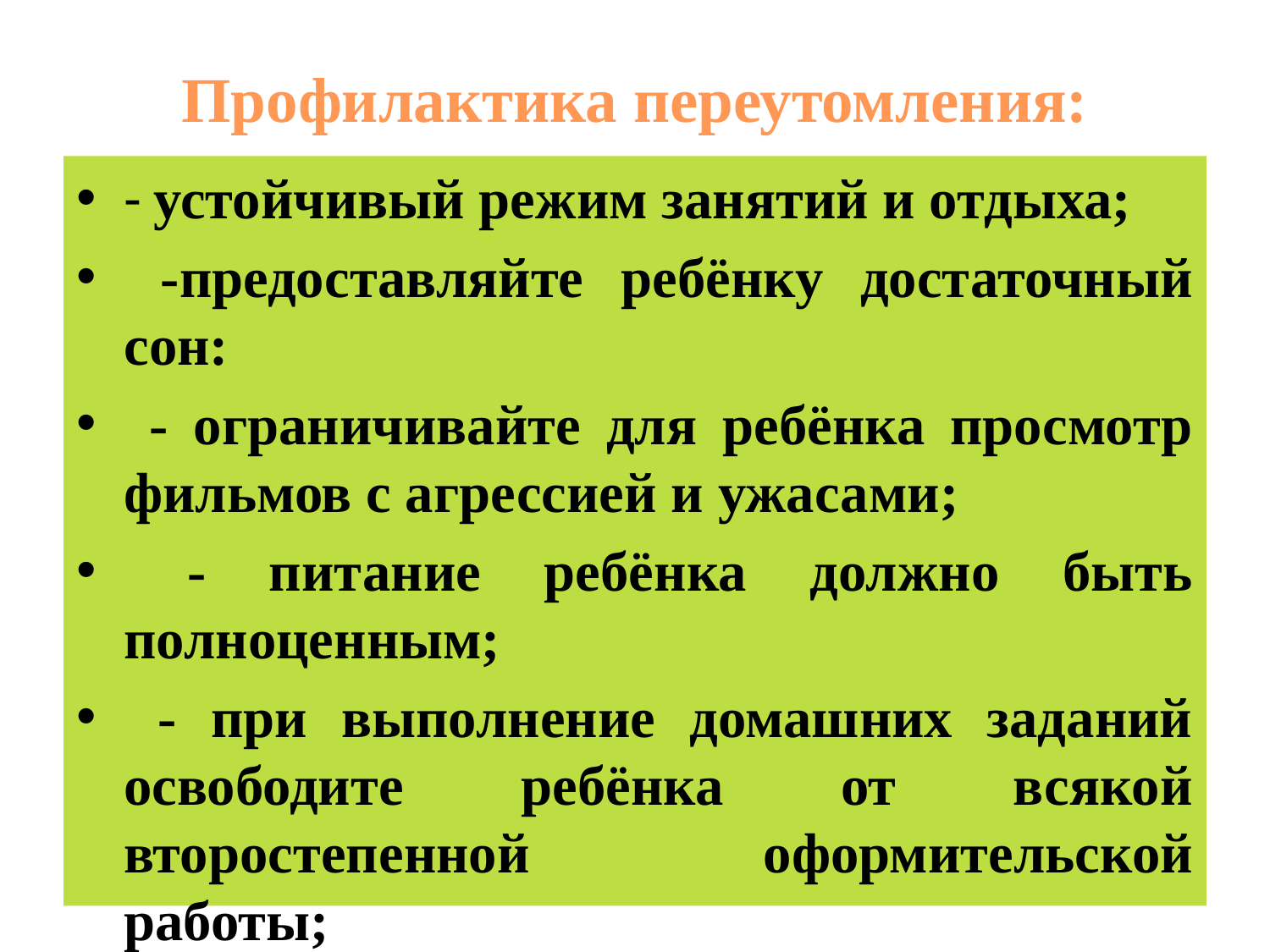

# Профилактика переутомления:
- устойчивый режим занятий и отдыха;
 -предоставляйте ребёнку достаточный сон:
 - ограничивайте для ребёнка просмотр фильмов с агрессией и ужасами;
 - питание ребёнка должно быть полноценным;
 - при выполнение домашних заданий освободите ребёнка от всякой второстепенной оформительской работы;